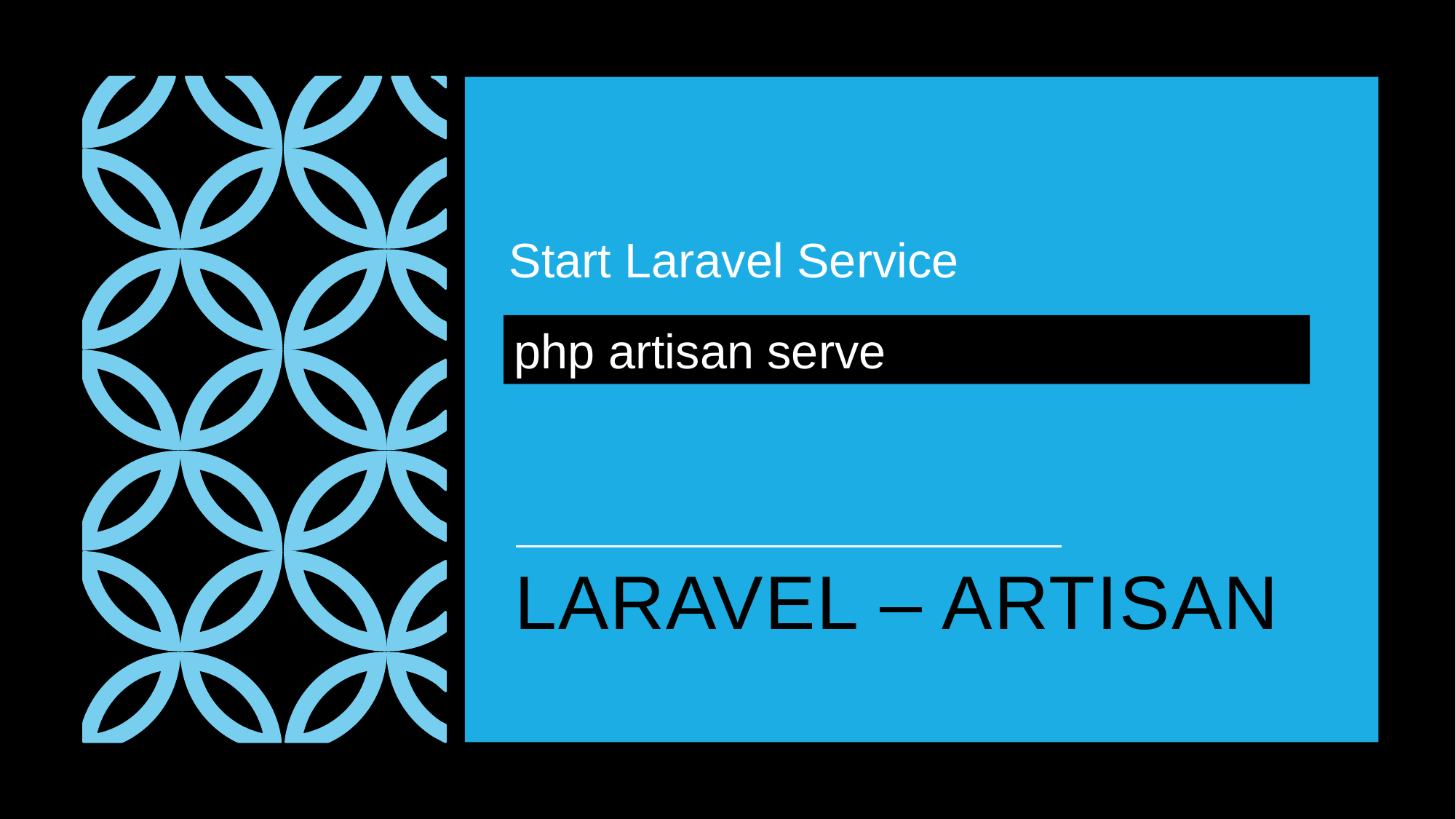

Start Laravel Service

php artisan serve
# LARAVEL – ARTISAN